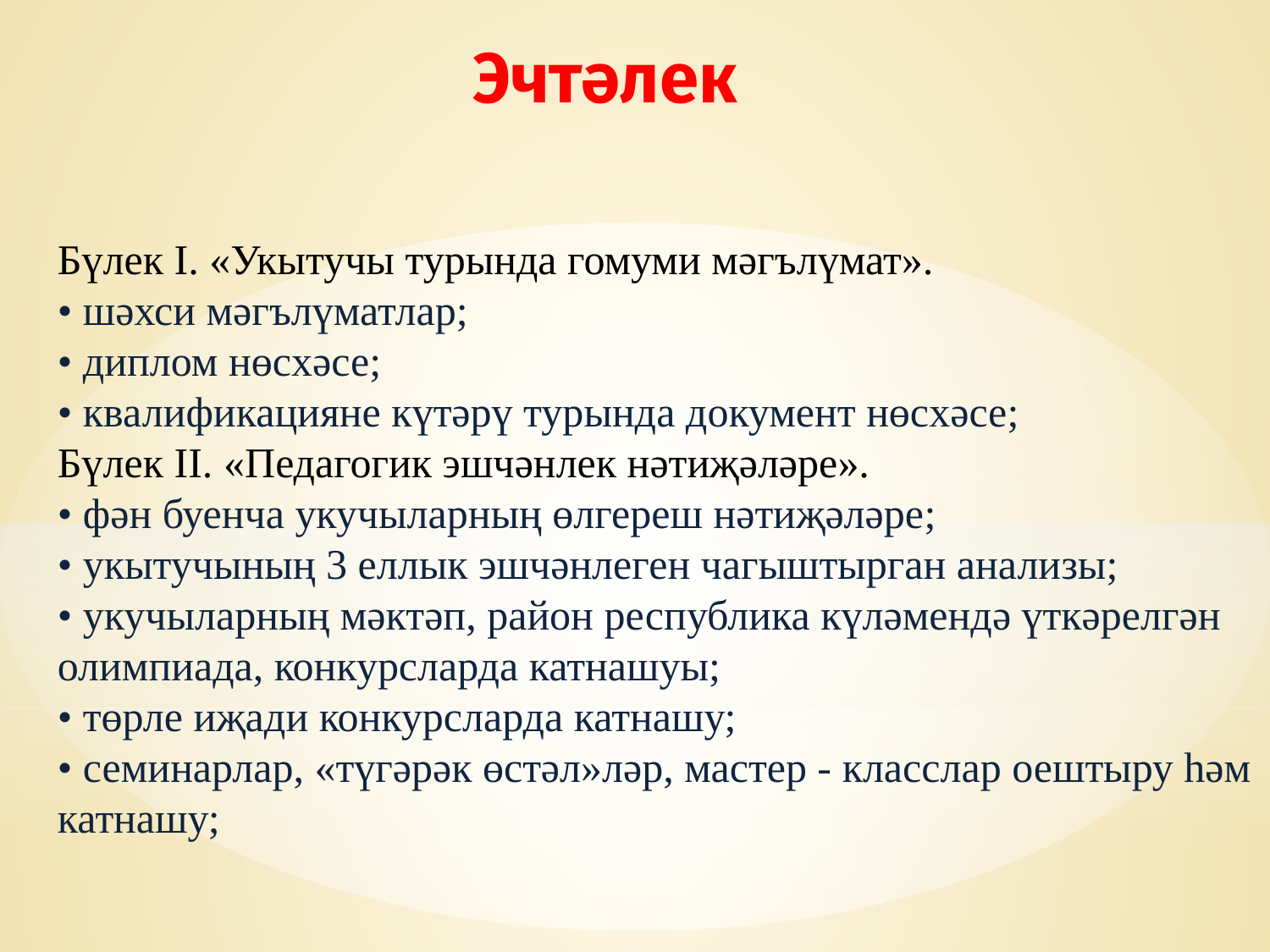

# Эчтәлек
Бүлек I. «Укытучы турында гомуми мәгълүмат».
• шәхси мәгълүматлар;
• диплом нөсхәсе;
• квалификацияне күтәрү турында документ нөсхәсе;
Бүлек II. «Педагогик эшчәнлек нәтиҗәләре».
• фән буенча укучыларның өлгереш нәтиҗәләре;
• укытучының 3 еллык эшчәнлеген чагыштырган анализы;
• укучыларның мәктәп, район республика күләмендә үткәрелгән олимпиада, конкурсларда катнашуы;
• төрле иҗади конкурсларда катнашу;
• семинарлар, «түгәрәк өстәл»ләр, мастер - класслар оештыру һәм катнашу;